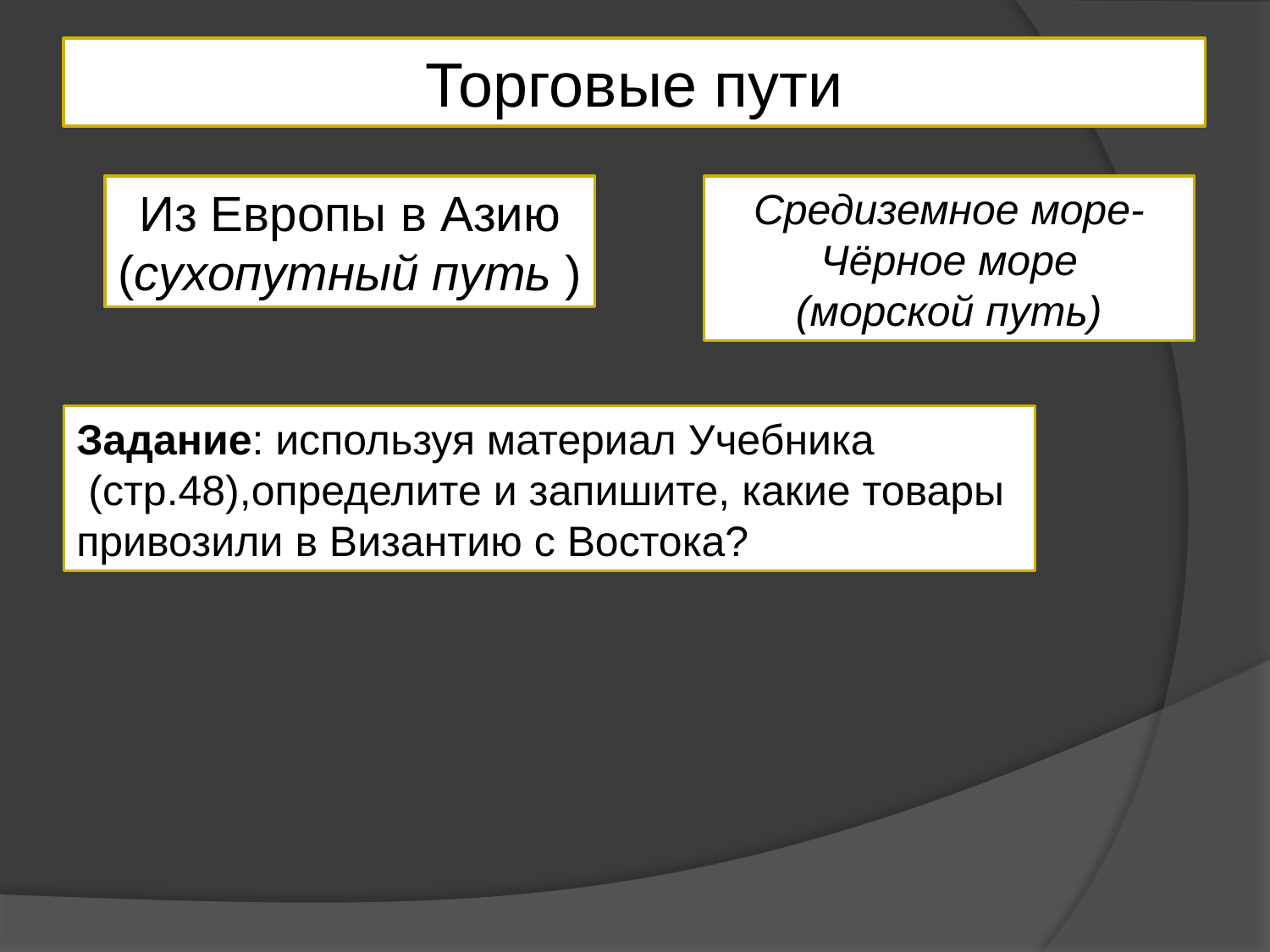

# Торговые пути
Средиземное море- Чёрное море
(морской путь)
Из Европы в Азию (сухопутный путь )
Задание: используя материал Учебника
 (стр.48),определите и запишите, какие товары привозили в Византию с Востока?